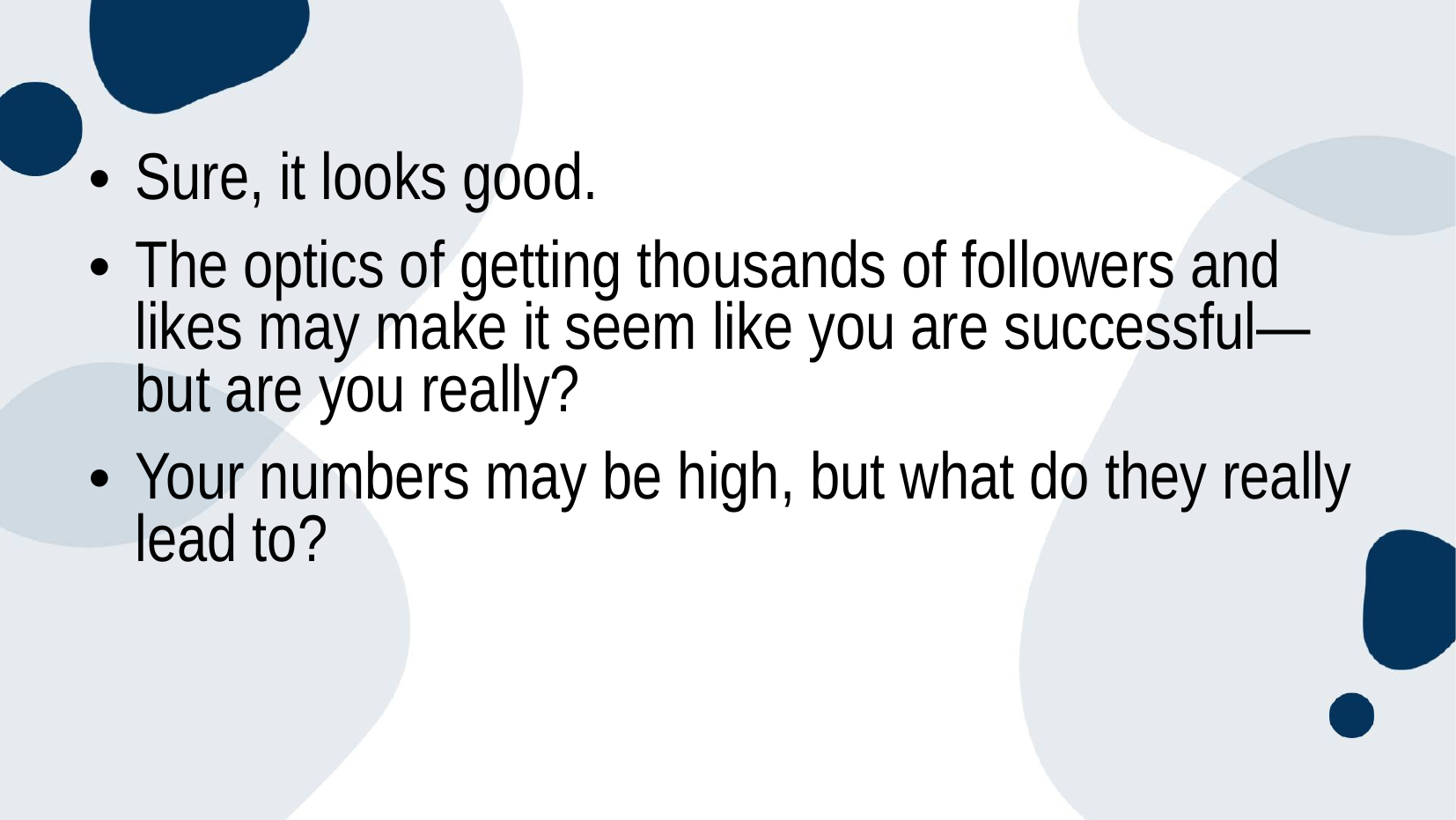

Sure, it looks good.
The optics of getting thousands of followers and likes may make it seem like you are successful—but are you really?
Your numbers may be high, but what do they really lead to?